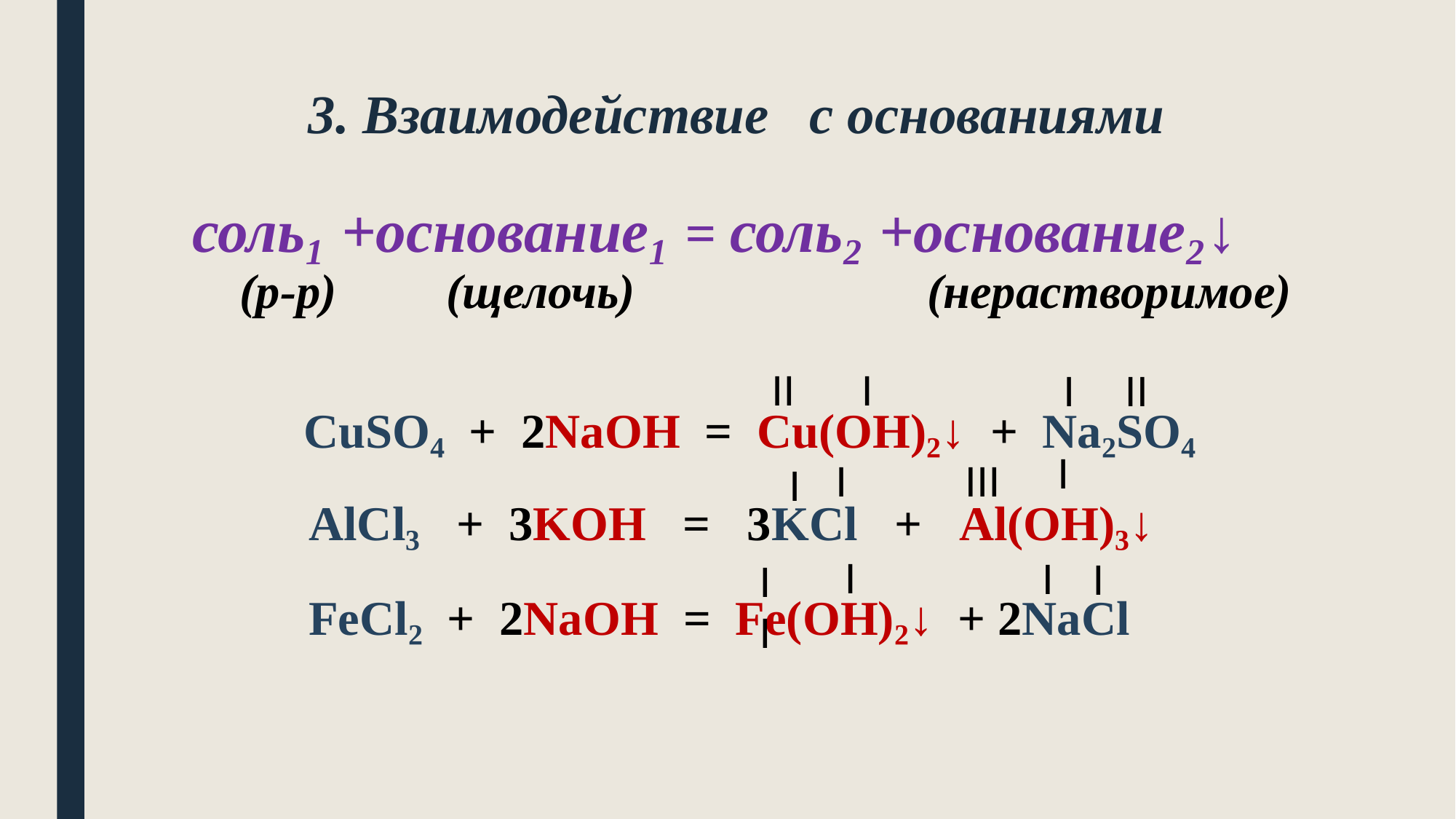

# 3. Взаимодействие   с основаниями
соль₁ +основание₁ = соль₂ +основание₂↓
(р-р)         (щелочь)                        (нерастворимое)
II
I
I
II
CuSO₄  +  2NaOH  =  Cu(OH)₂↓  +  Na₂SO₄
I
III
I
I
AlCl₃   +  3KOH   =   3KCl   +   Al(OH)₃↓
I
I
I
II
FeCl₂  +  2NaOH  =  Fe(OH)₂↓  + 2NaCl